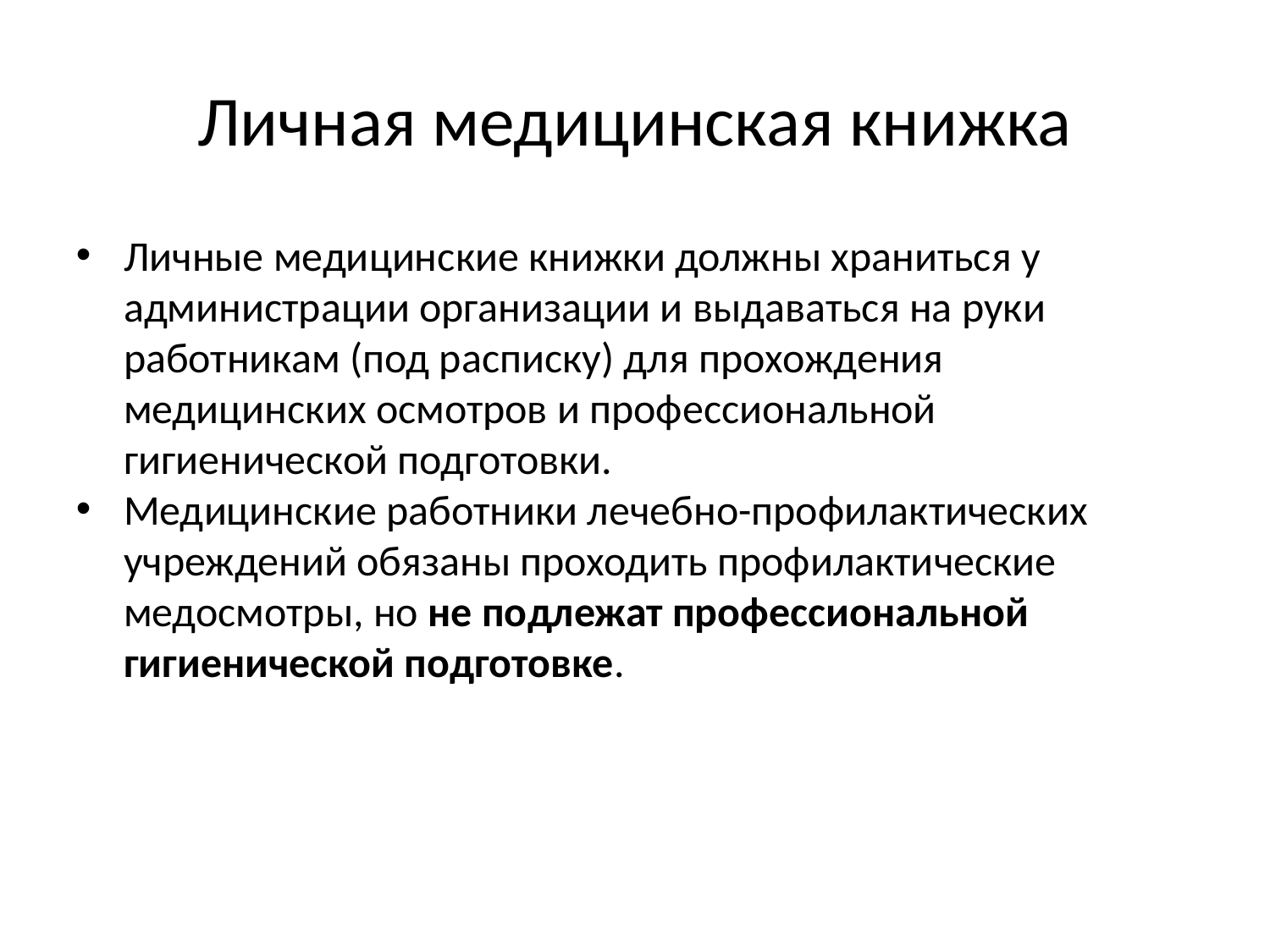

Личная медицинская книжка
Личные медицинские книжки должны храниться у администрации организации и выдаваться на руки работникам (под расписку) для прохождения медицинских осмотров и профессиональной гигиенической подготовки.
Медицинские работники лечебно-профилактических учреждений обязаны проходить профилактические медосмотры, но не подлежат профессиональной гигиенической подготовке.